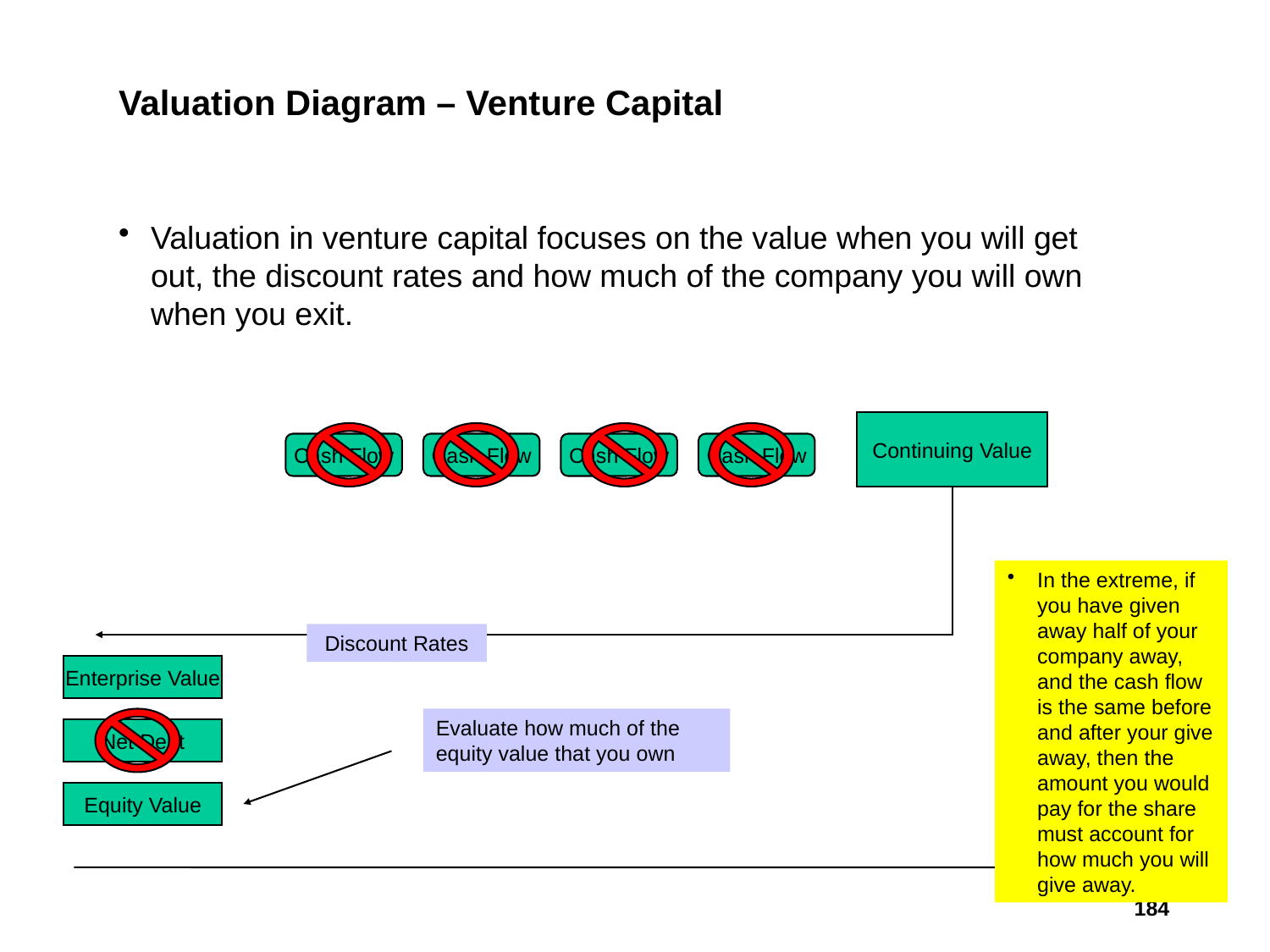

# Valuation Diagram – Venture Capital
Valuation in venture capital focuses on the value when you will get out, the discount rates and how much of the company you will own when you exit.
Continuing Value

Cash Flow
Cash Flow
Cash Flow
Cash Flow
In the extreme, if you have given away half of your company away, and the cash flow is the same before and after your give away, then the amount you would pay for the share must account for how much you will give away.
Discount Rates
Enterprise Value

Evaluate how much of the equity value that you own
Net Debt

Equity Value